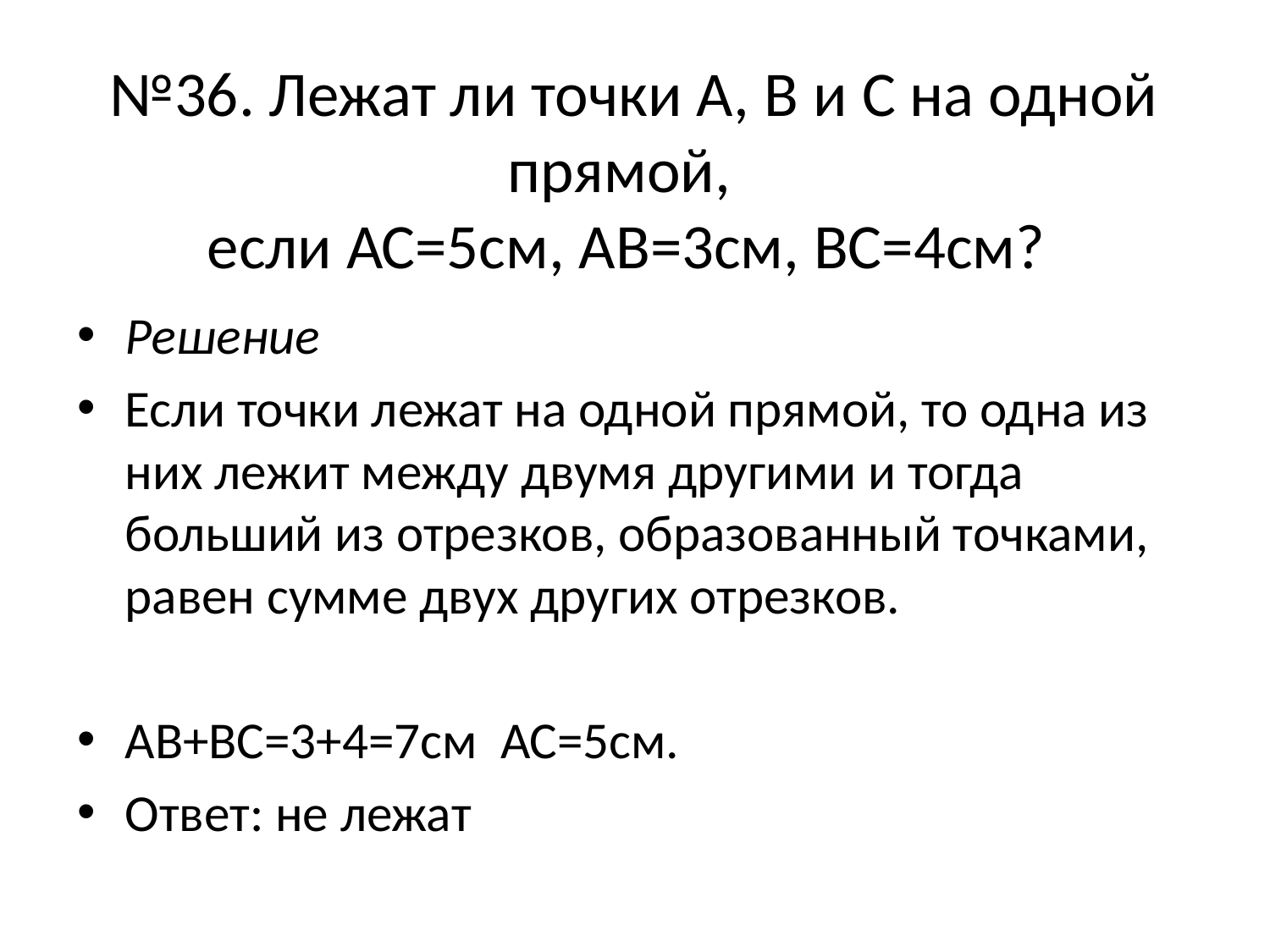

# №36. Лежат ли точки А, В и С на одной прямой, если АС=5см, АВ=3см, ВС=4см?
Решение
Если точки лежат на одной прямой, то одна из них лежит между двумя другими и тогда больший из отрезков, образованный точками, равен сумме двух других отрезков.

АВ+ВС=3+4=7см  АС=5см.
Ответ: не лежат